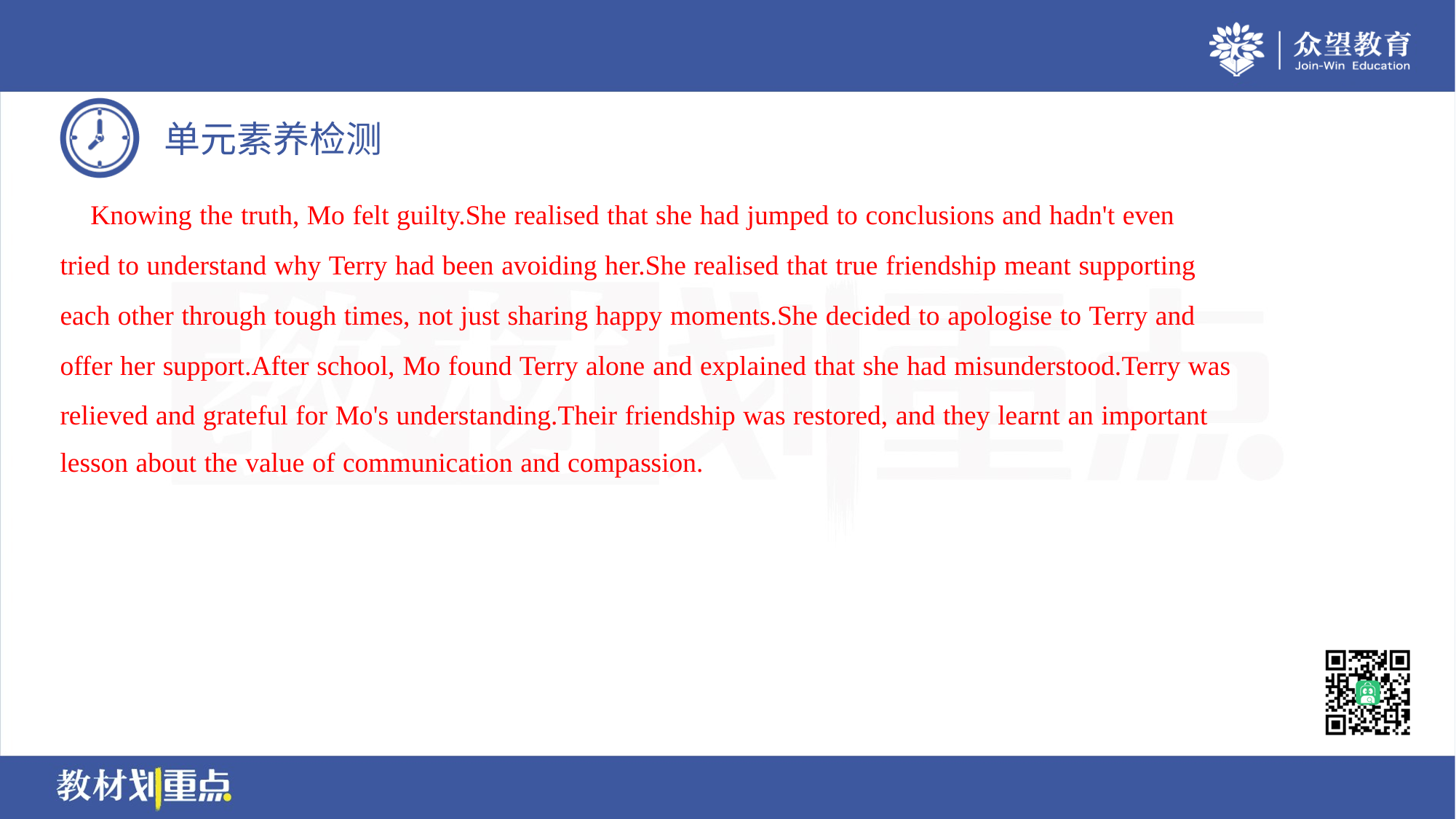

Knowing the truth, Mo felt guilty.She realised that she had jumped to conclusions and hadn't even
tried to understand why Terry had been avoiding her.She realised that true friendship meant supporting
each other through tough times, not just sharing happy moments.She decided to apologise to Terry and
offer her support.After school, Mo found Terry alone and explained that she had misunderstood.Terry was
relieved and grateful for Mo's understanding.Their friendship was restored, and they learnt an important
lesson about the value of communication and compassion.